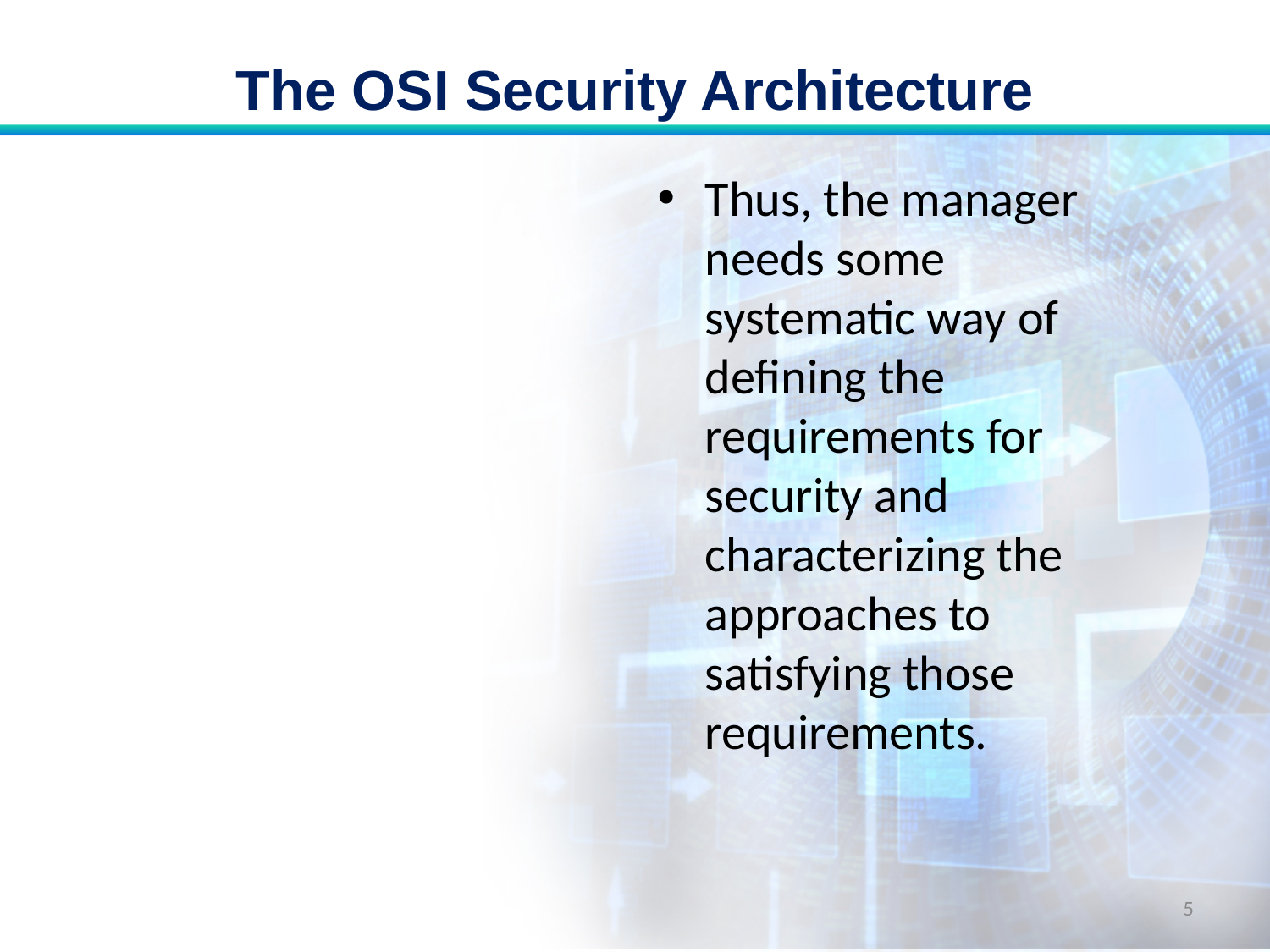

# The OSI Security Architecture
Thus, the manager needs some systematic way of defining the requirements for security and characterizing the approaches to satisfying those requirements.
5